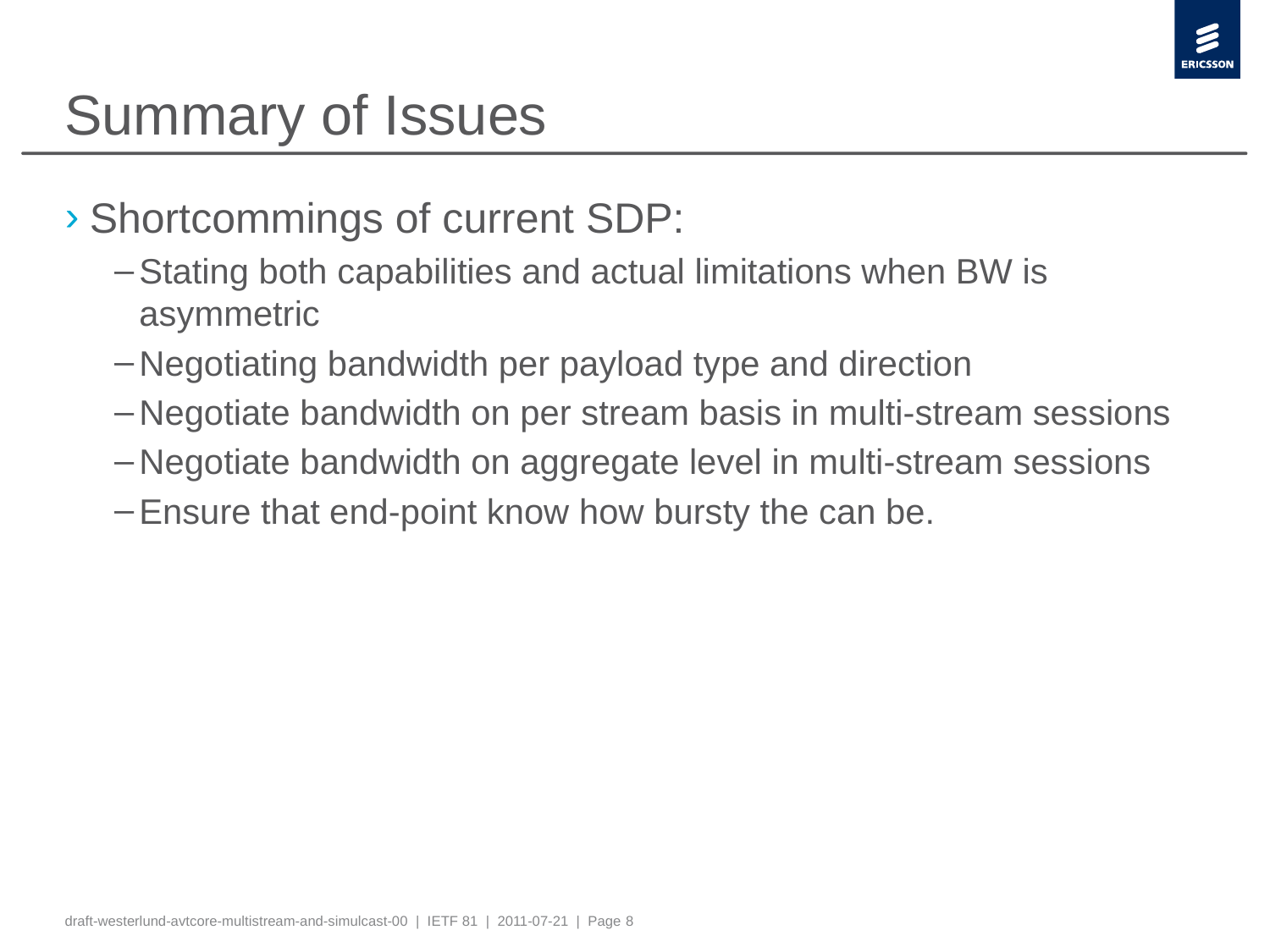

# Summary of Issues
Shortcommings of current SDP:
Stating both capabilities and actual limitations when BW is asymmetric
Negotiating bandwidth per payload type and direction
Negotiate bandwidth on per stream basis in multi-stream sessions
Negotiate bandwidth on aggregate level in multi-stream sessions
Ensure that end-point know how bursty the can be.